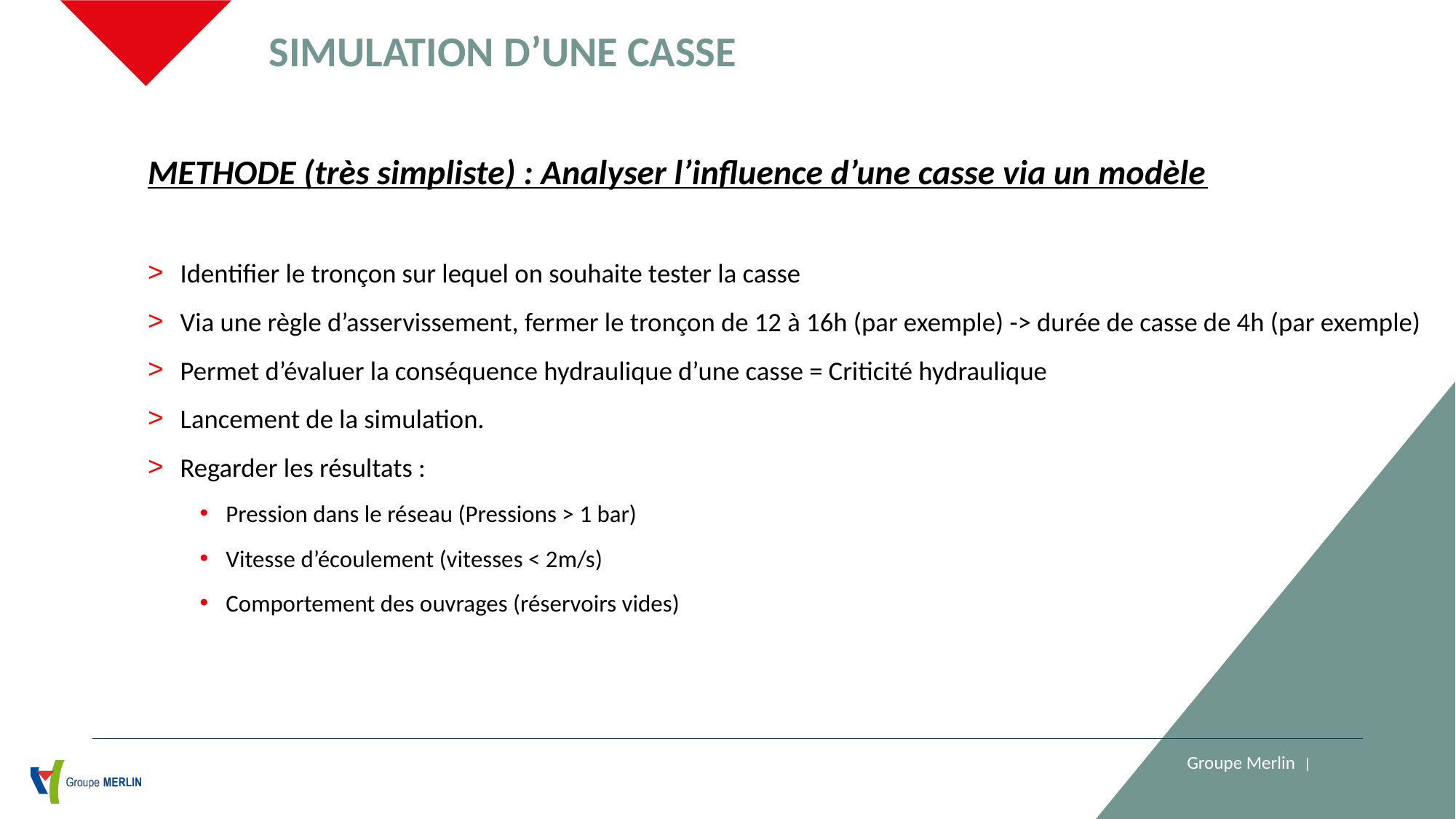

Simulation d’une casse
METHODE (très simpliste) : Analyser l’influence d’une casse via un modèle

Identifier le tronçon sur lequel on souhaite tester la casse
Via une règle d’asservissement, fermer le tronçon de 12 à 16h (par exemple) -> durée de casse de 4h (par exemple)
Permet d’évaluer la conséquence hydraulique d’une casse = Criticité hydraulique
Lancement de la simulation.
Regarder les résultats :
Pression dans le réseau (Pressions > 1 bar)
Vitesse d’écoulement (vitesses < 2m/s)
Comportement des ouvrages (réservoirs vides)